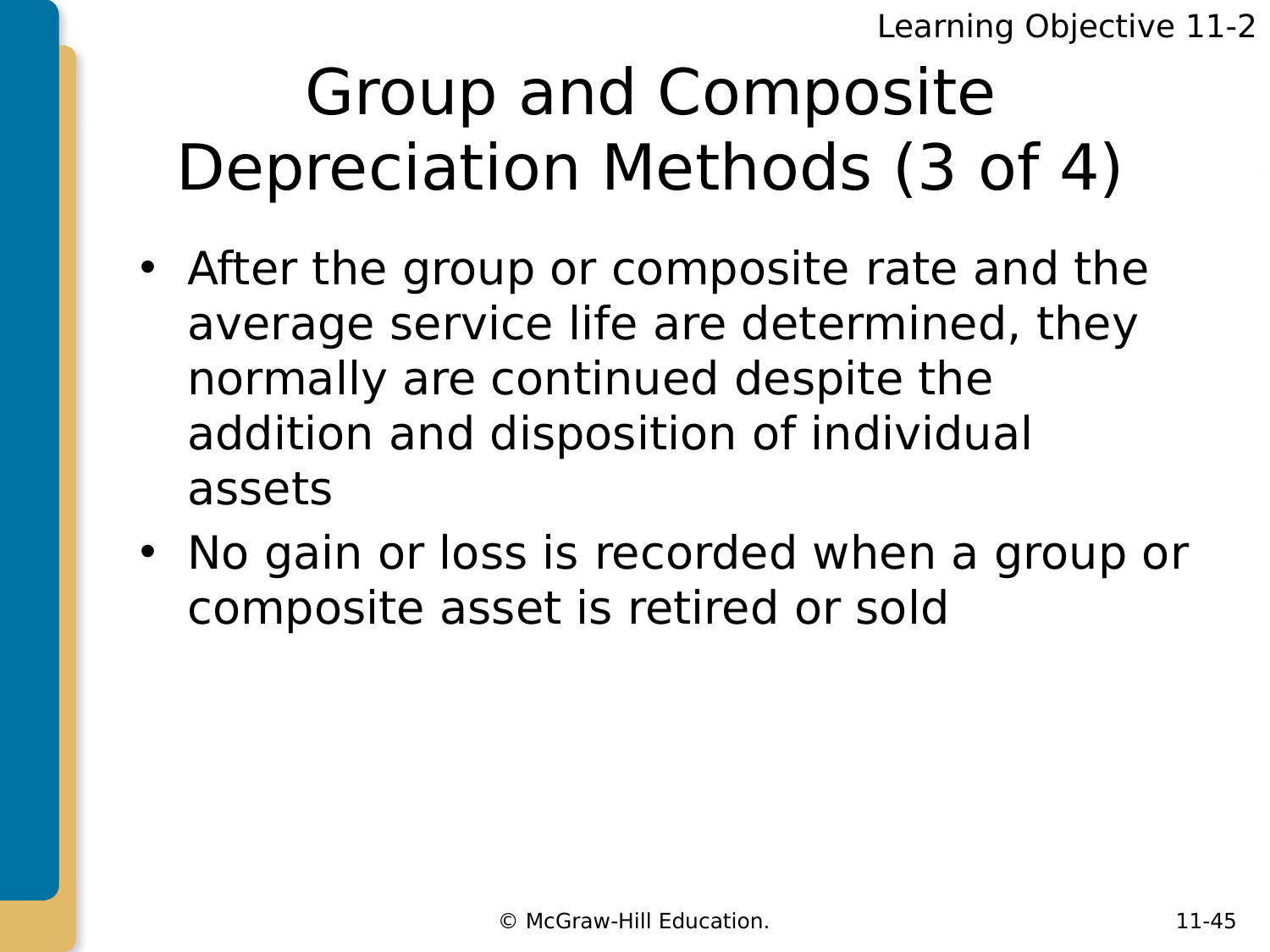

Learning Objective 11-2
# Group and Composite Depreciation Methods (3 of 4)
After the group or composite rate and the average service life are determined, they normally are continued despite the addition and disposition of individual assets
No gain or loss is recorded when a group or composite asset is retired or sold